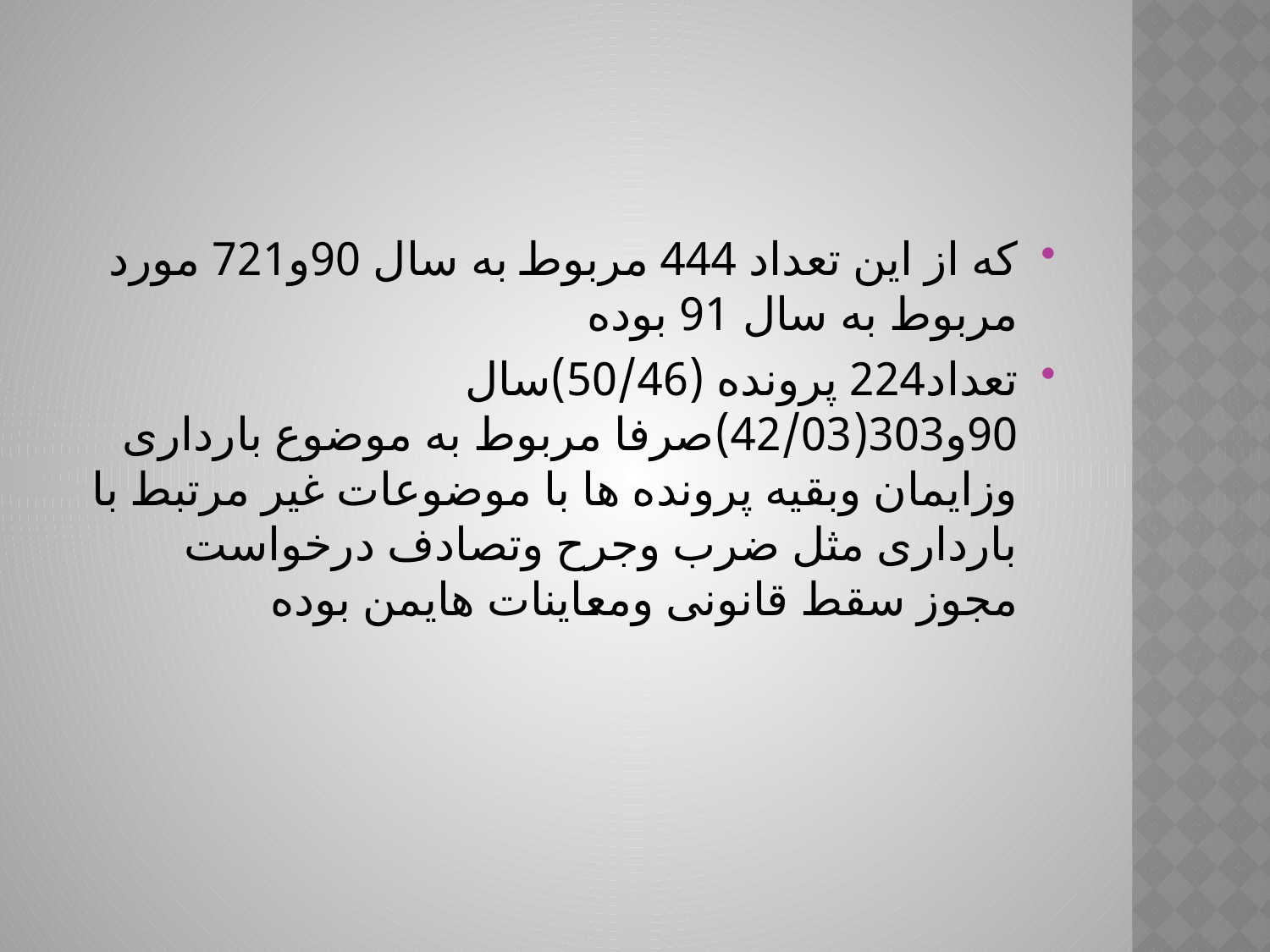

که از این تعداد 444 مربوط به سال 90و721 مورد مربوط به سال 91 بوده
تعداد224 پرونده (50/46)سال 90و303(42/03)صرفا مربوط به موضوع بارداری وزایمان وبقیه پرونده ها با موضوعات غیر مرتبط با بارداری مثل ضرب وجرح وتصادف درخواست مجوز سقط قانونی ومعاینات هایمن بوده